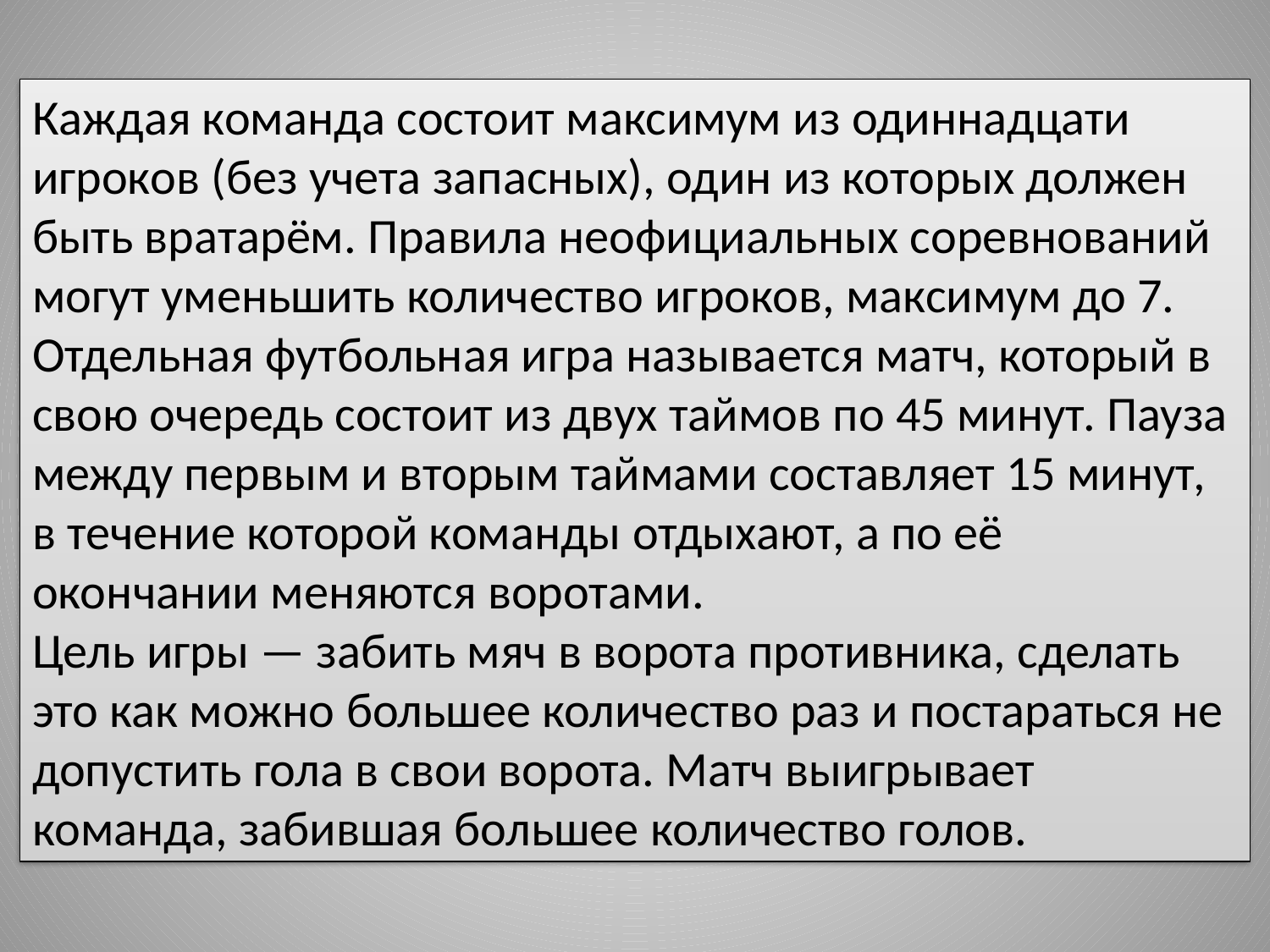

Каждая команда состоит максимум из одиннадцати игроков (без учета запасных), один из которых должен быть вратарём. Правила неофициальных соревнований могут уменьшить количество игроков, максимум до 7.
Отдельная футбольная игра называется матч, который в свою очередь состоит из двух таймов по 45 минут. Пауза между первым и вторым таймами составляет 15 минут, в течение которой команды отдыхают, а по её окончании меняются воротами.
Цель игры — забить мяч в ворота противника, сделать это как можно большее количество раз и постараться не допустить гола в свои ворота. Матч выигрывает команда, забившая большее количество голов.